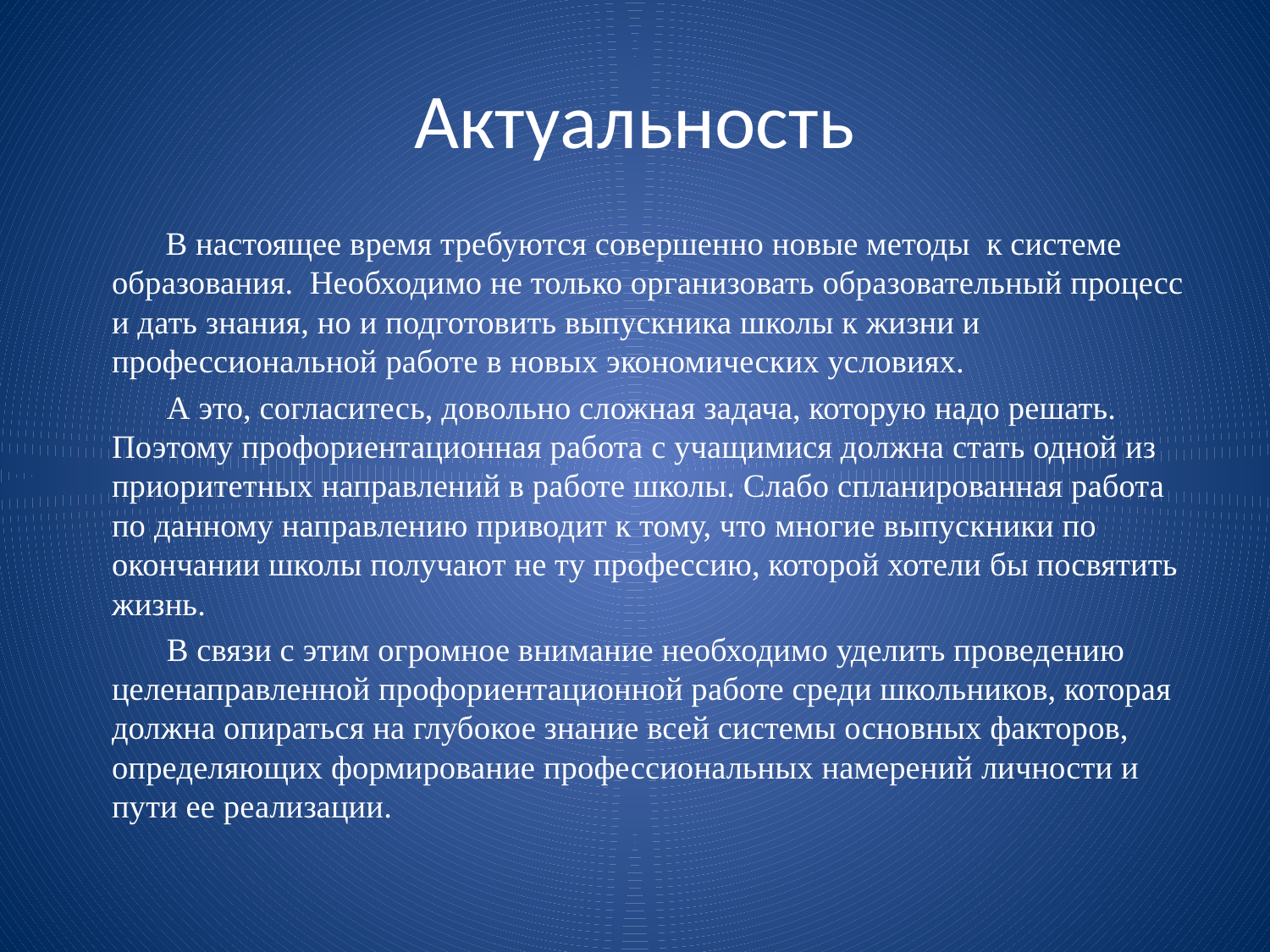

# Актуальность
             В настоящее время требуются совершенно новые методы  к системе образования.  Необходимо не только организовать образовательный процесс и дать знания, но и подготовить выпускника школы к жизни и профессиональной работе в новых экономических условиях.
            А это, согласитесь, довольно сложная задача, которую надо решать. Поэтому профориентационная работа с учащимися должна стать одной из приоритетных направлений в работе школы. Слабо спланированная работа по данному направлению приводит к тому, что многие выпускники по окончании школы получают не ту профессию, которой хотели бы посвятить жизнь.
            В связи с этим огромное внимание необходимо уделить проведению целенаправленной профориентационной работе среди школьников, которая должна опираться на глубокое знание всей системы основных факторов, определяющих формирование профессиональных намерений личности и пути ее реализации.